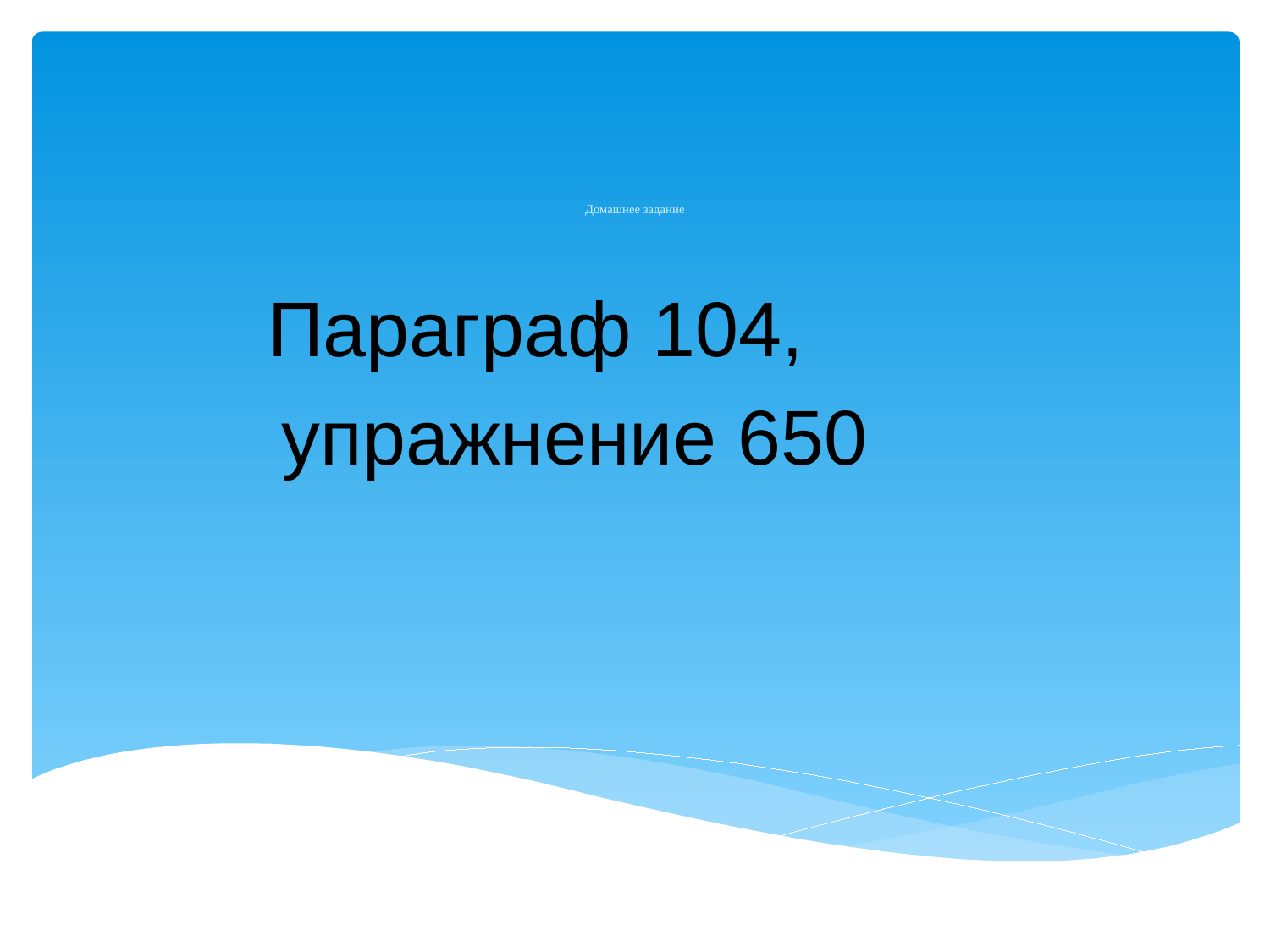

# Домашнее задание

                 Параграф 104,
         упражнение 650